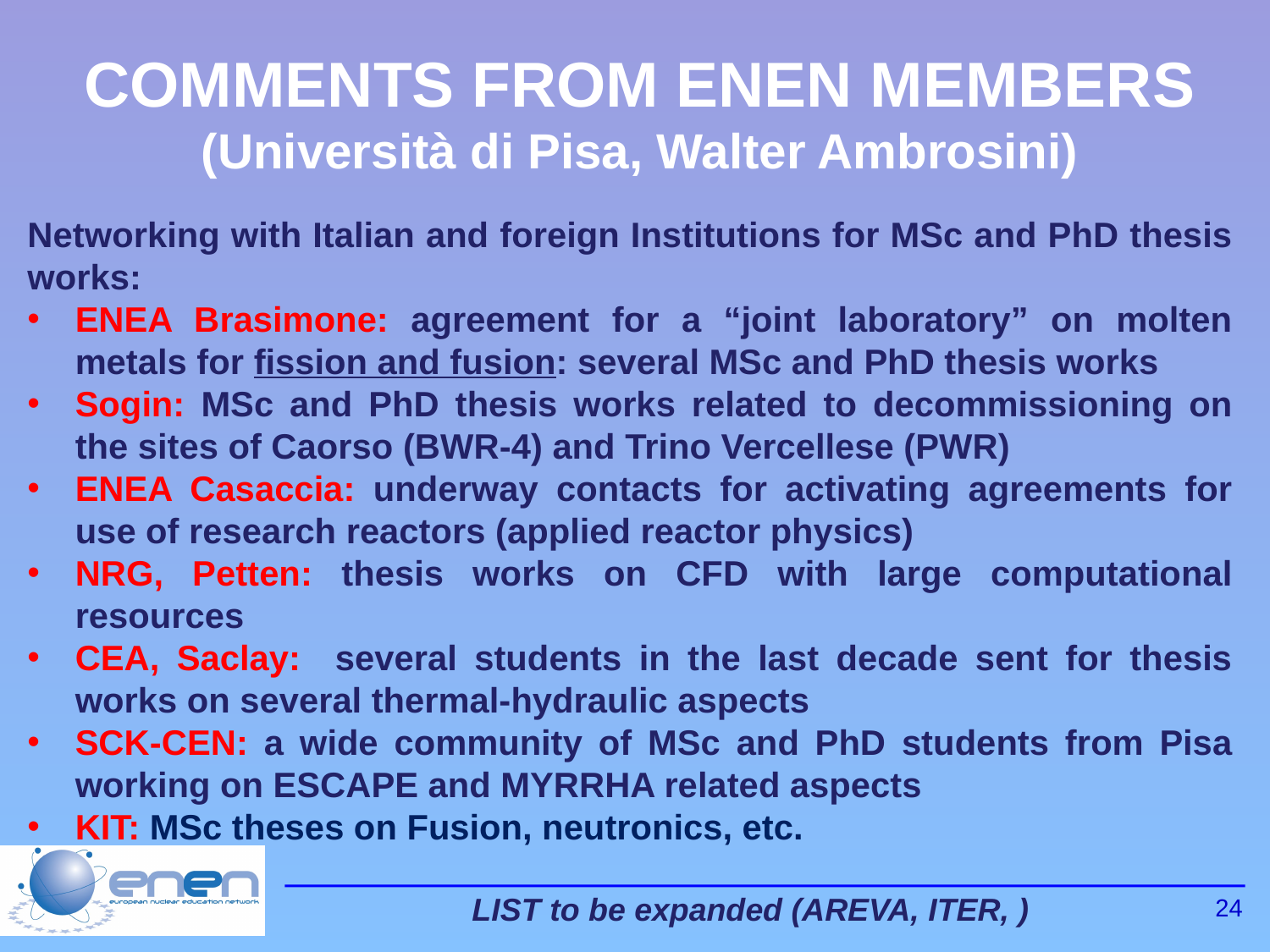

COMMENTS FROM ENEN MEMBERS
(Università di Pisa, Walter Ambrosini)

Networking with Italian and foreign Institutions for MSc and PhD thesis works:
ENEA Brasimone: agreement for a “joint laboratory” on molten metals for fission and fusion: several MSc and PhD thesis works
Sogin: MSc and PhD thesis works related to decommissioning on the sites of Caorso (BWR-4) and Trino Vercellese (PWR)
ENEA Casaccia: underway contacts for activating agreements for use of research reactors (applied reactor physics)
NRG, Petten: thesis works on CFD with large computational resources
CEA, Saclay:  several students in the last decade sent for thesis works on several thermal-hydraulic aspects
SCK-CEN: a wide community of MSc and PhD students from Pisa working on ESCAPE and MYRRHA related aspects
KIT: MSc theses on Fusion, neutronics, etc.

	LIST to be expanded (AREVA, ITER, )